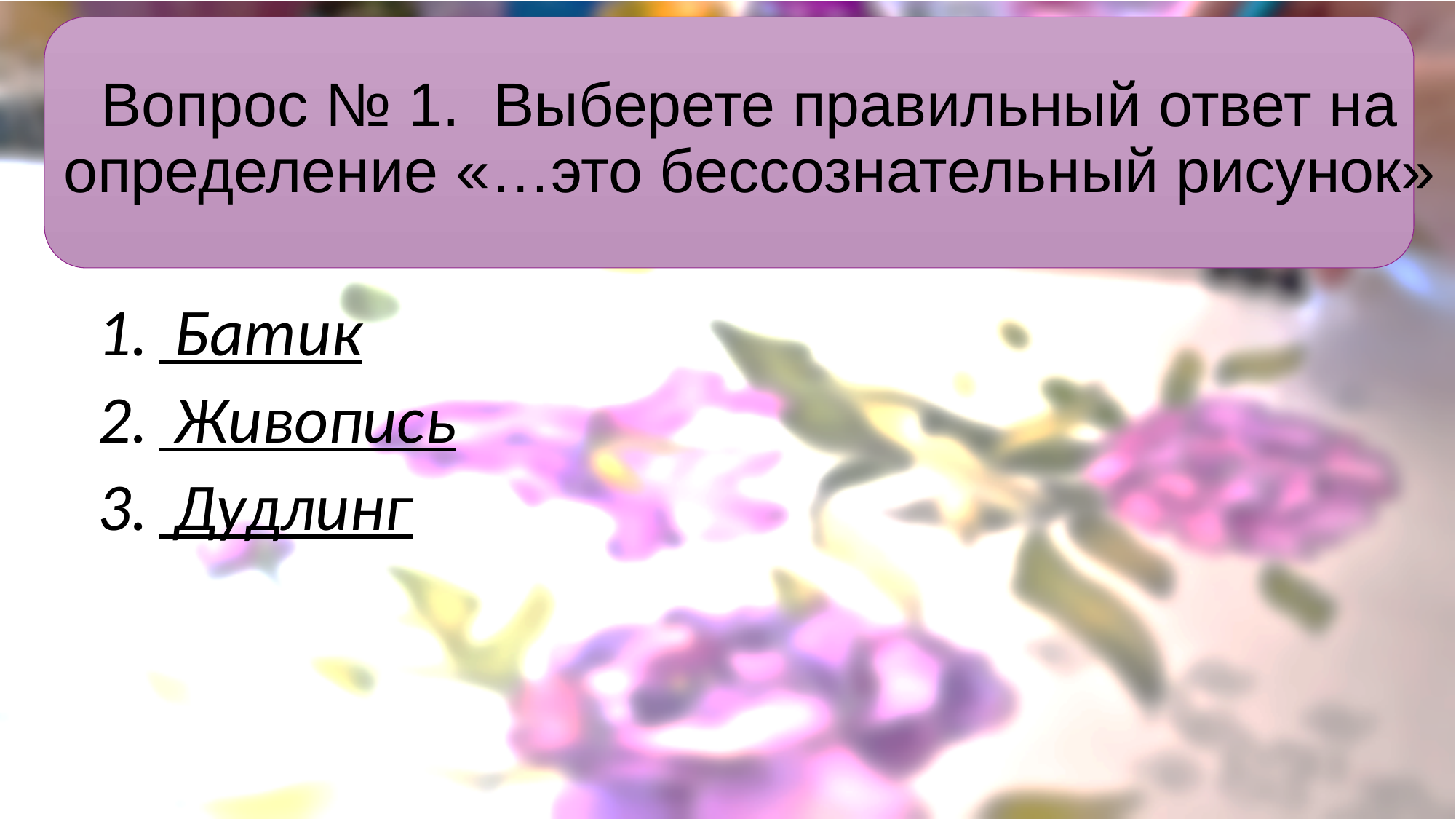

# Вопрос № 1.  Выберете правильный ответ на определение «…это бессознательный рисунок»
 Батик
 Живопись
 Дудлинг